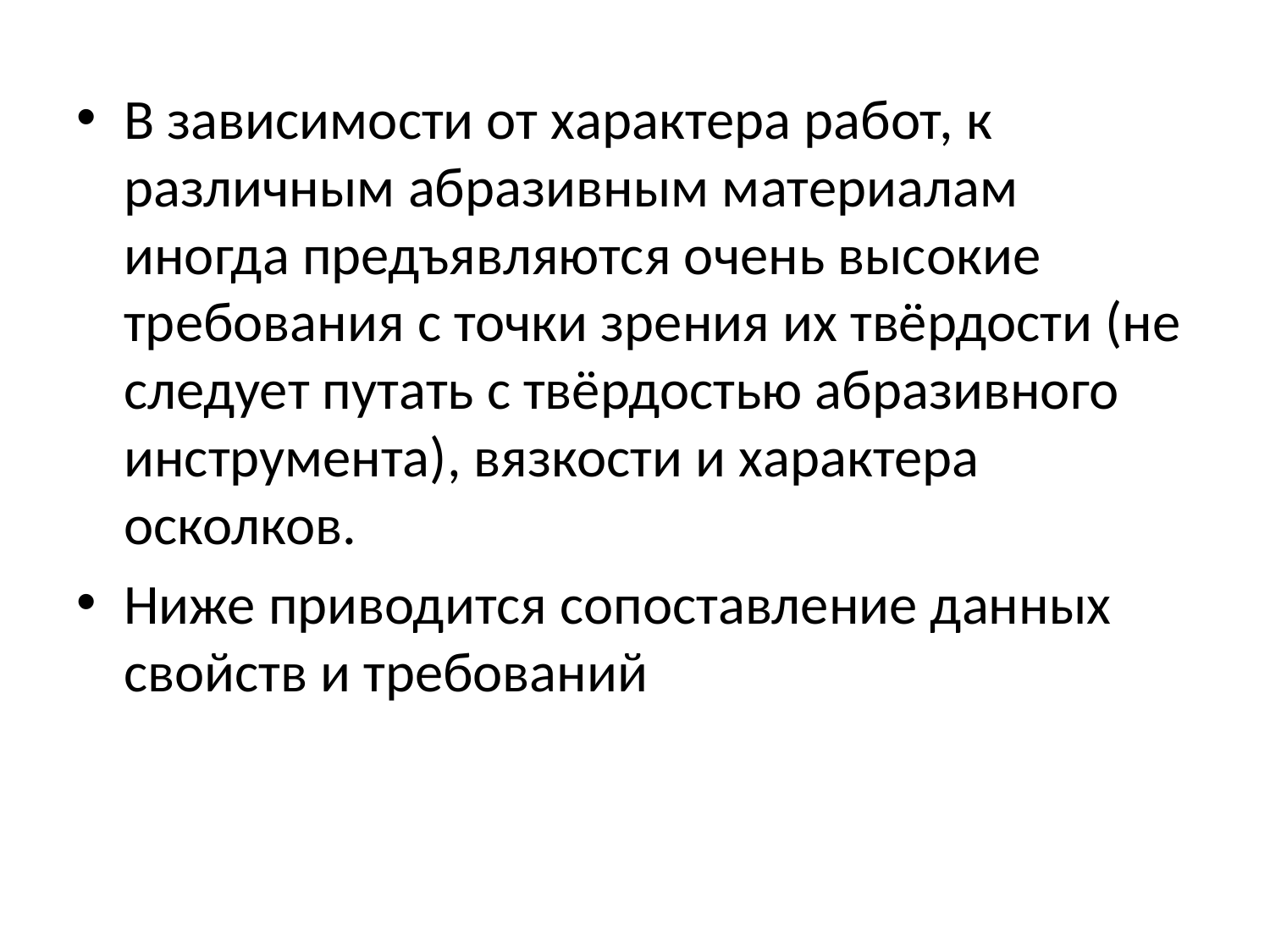

В зависимости от характера работ, к различным абразивным материалам иногда предъявляются очень высокие требования с точки зрения их твёрдости (не следует путать с твёрдостью абразивного инструмента), вязкости и характера осколков.
Ниже приводится сопоставление данных свойств и требований